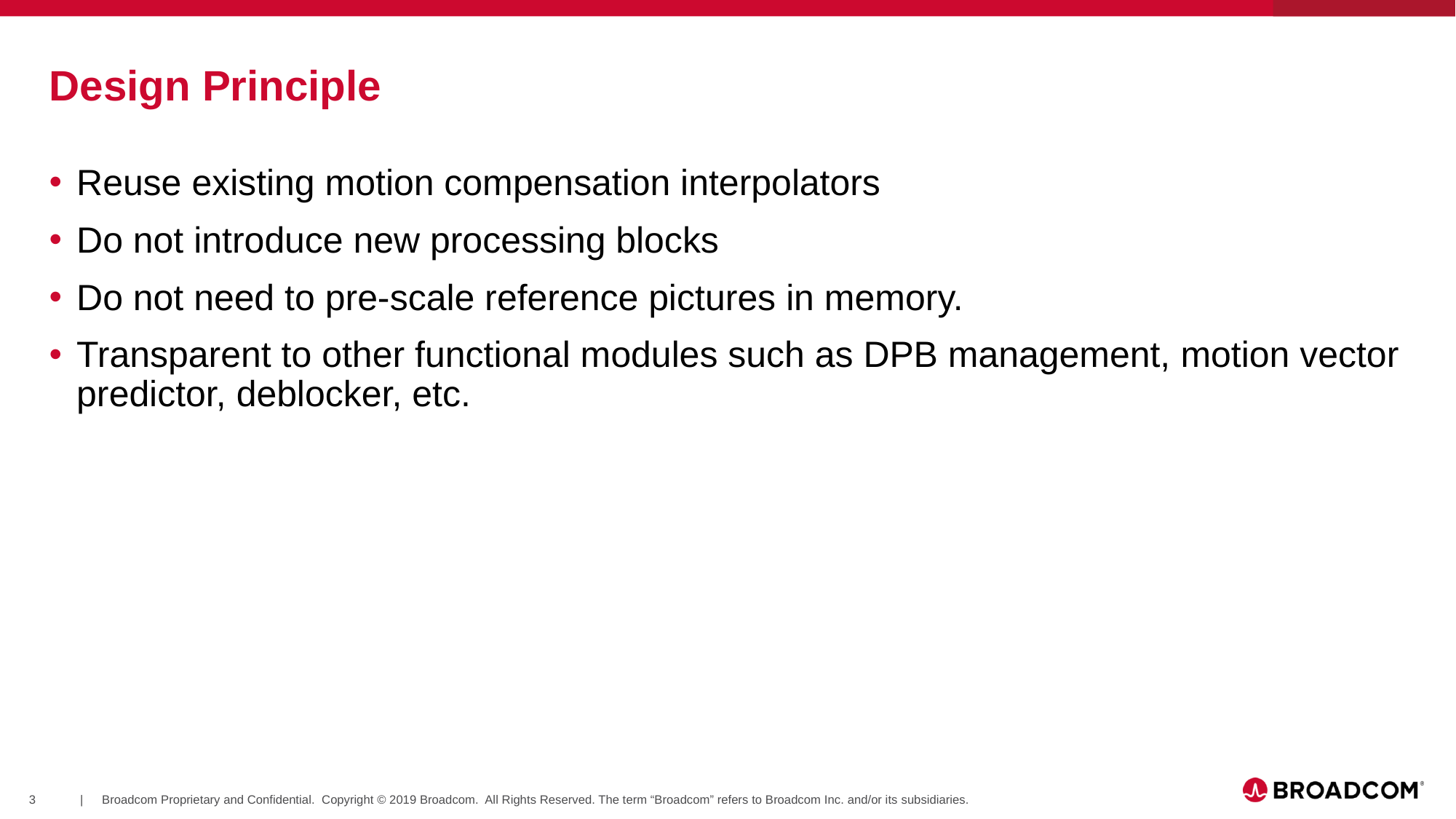

# Design Principle
Reuse existing motion compensation interpolators
Do not introduce new processing blocks
Do not need to pre-scale reference pictures in memory.
Transparent to other functional modules such as DPB management, motion vector predictor, deblocker, etc.